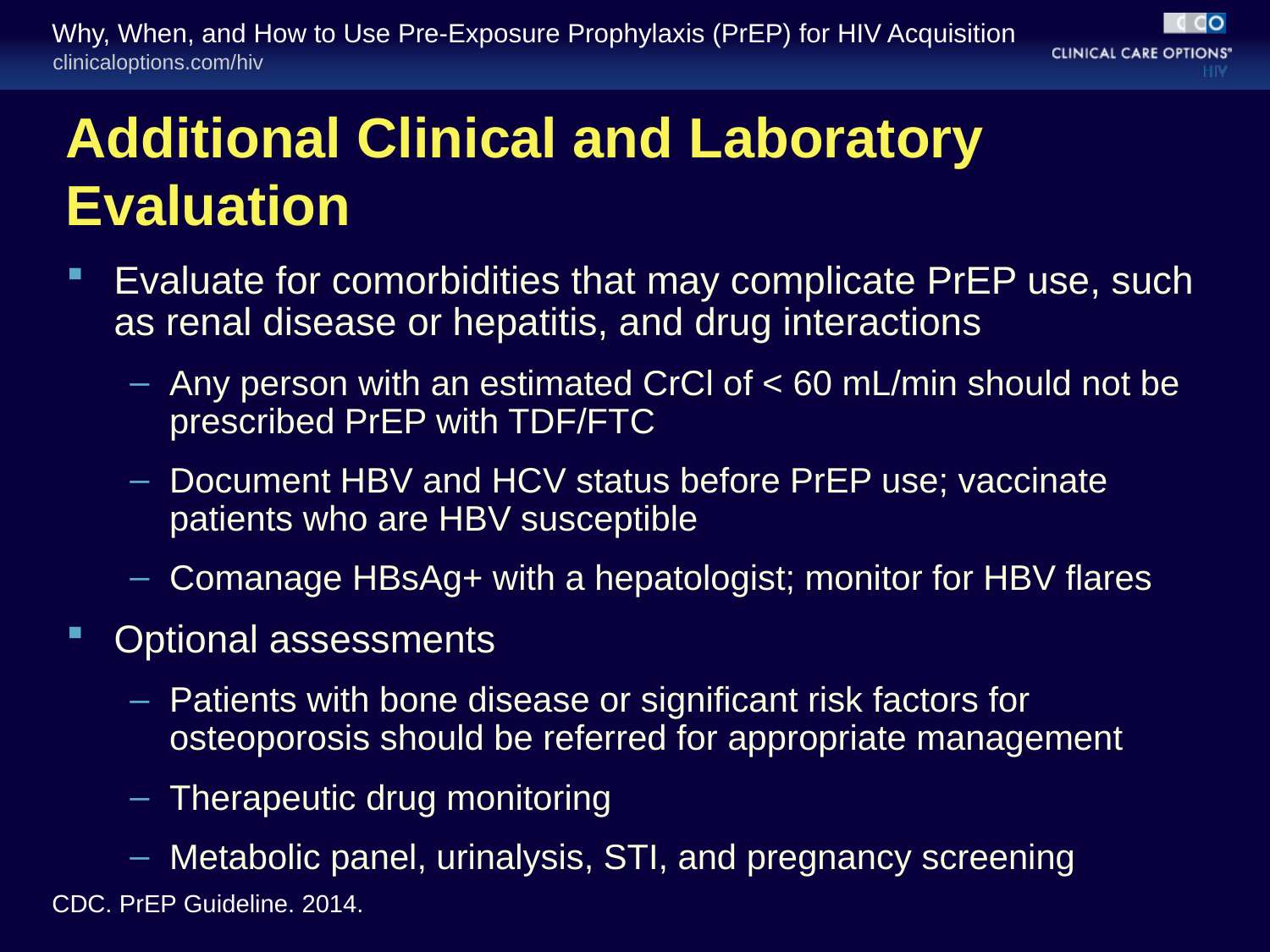

# Additional Clinical and Laboratory Evaluation
Evaluate for comorbidities that may complicate PrEP use, such as renal disease or hepatitis, and drug interactions
Any person with an estimated CrCl of < 60 mL/min should not be prescribed PrEP with TDF/FTC
Document HBV and HCV status before PrEP use; vaccinate patients who are HBV susceptible
Comanage HBsAg+ with a hepatologist; monitor for HBV flares
Optional assessments
Patients with bone disease or significant risk factors for osteoporosis should be referred for appropriate management
Therapeutic drug monitoring
Metabolic panel, urinalysis, STI, and pregnancy screening
CDC. PrEP Guideline. 2014.